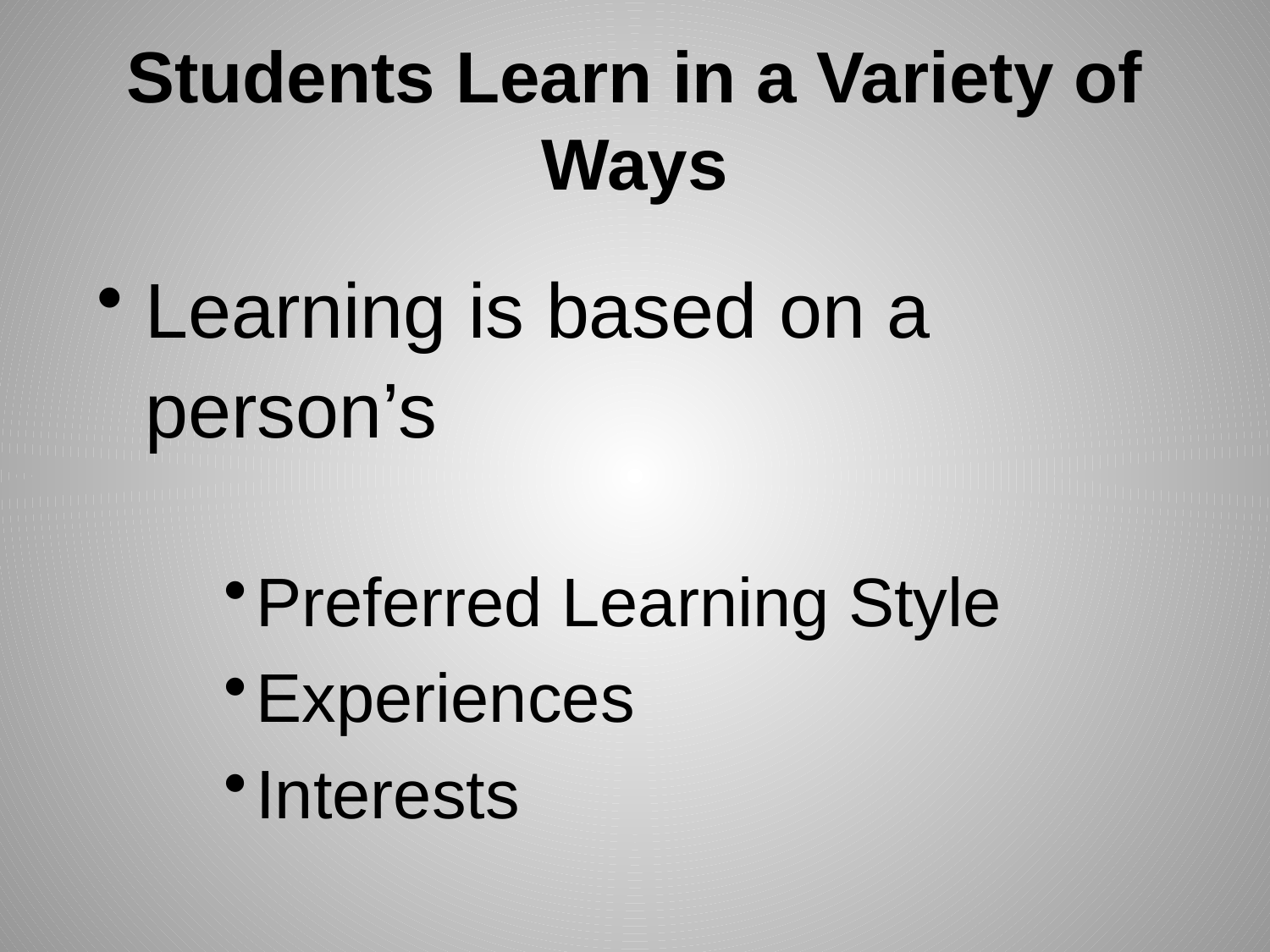

Students Learn in a Variety of Ways
Learning is based on a person’s

Preferred Learning Style
Experiences
Interests